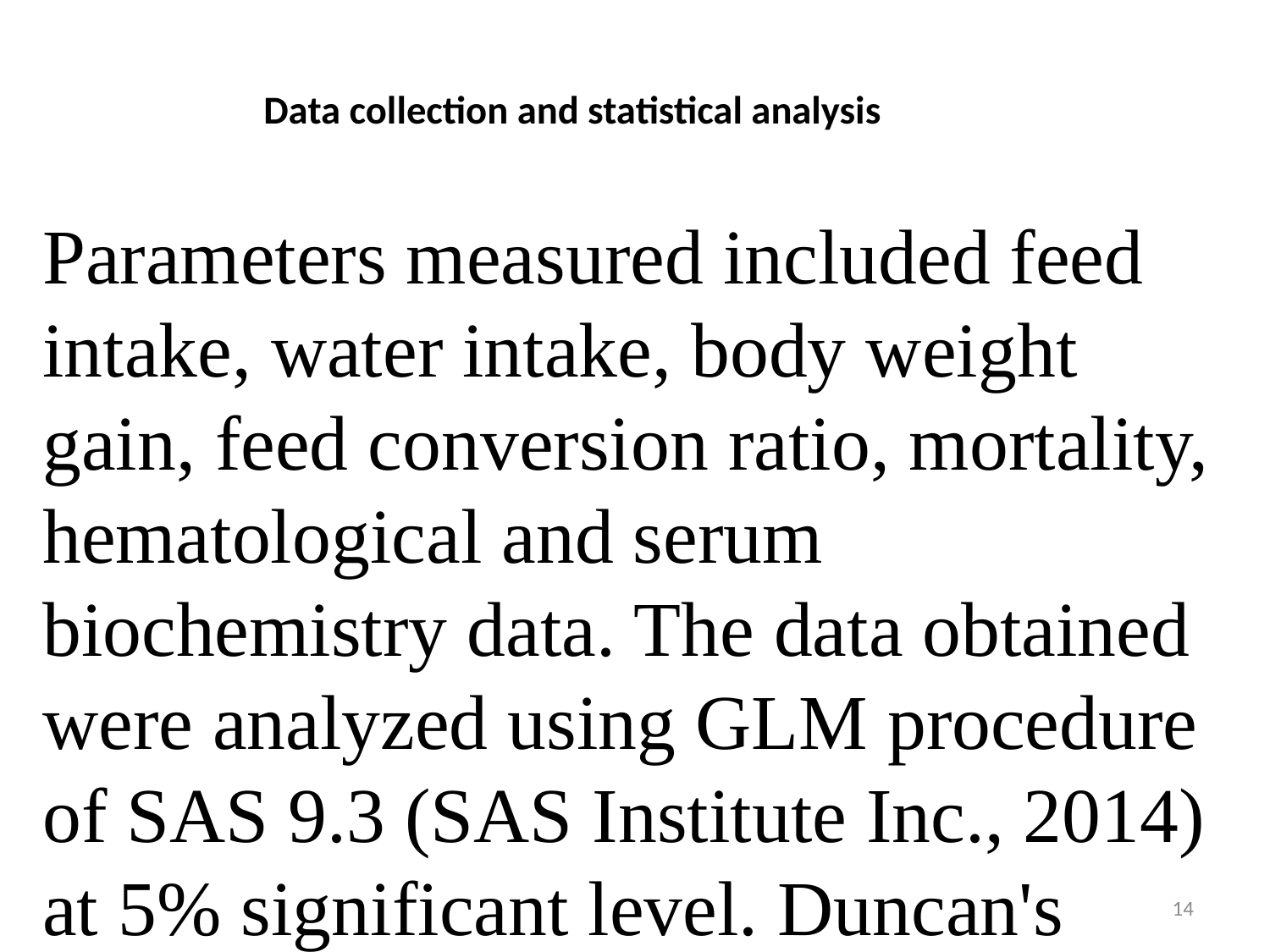

# Data collection and statistical analysis
Parameters measured included feed intake, water intake, body weight gain, feed conversion ratio, mortality, hematological and serum biochemistry data. The data obtained were analyzed using GLM procedure of SAS 9.3 (SAS Institute Inc., 2014) at 5% significant level. Duncan's multiple range tests was used to compare the means.

14